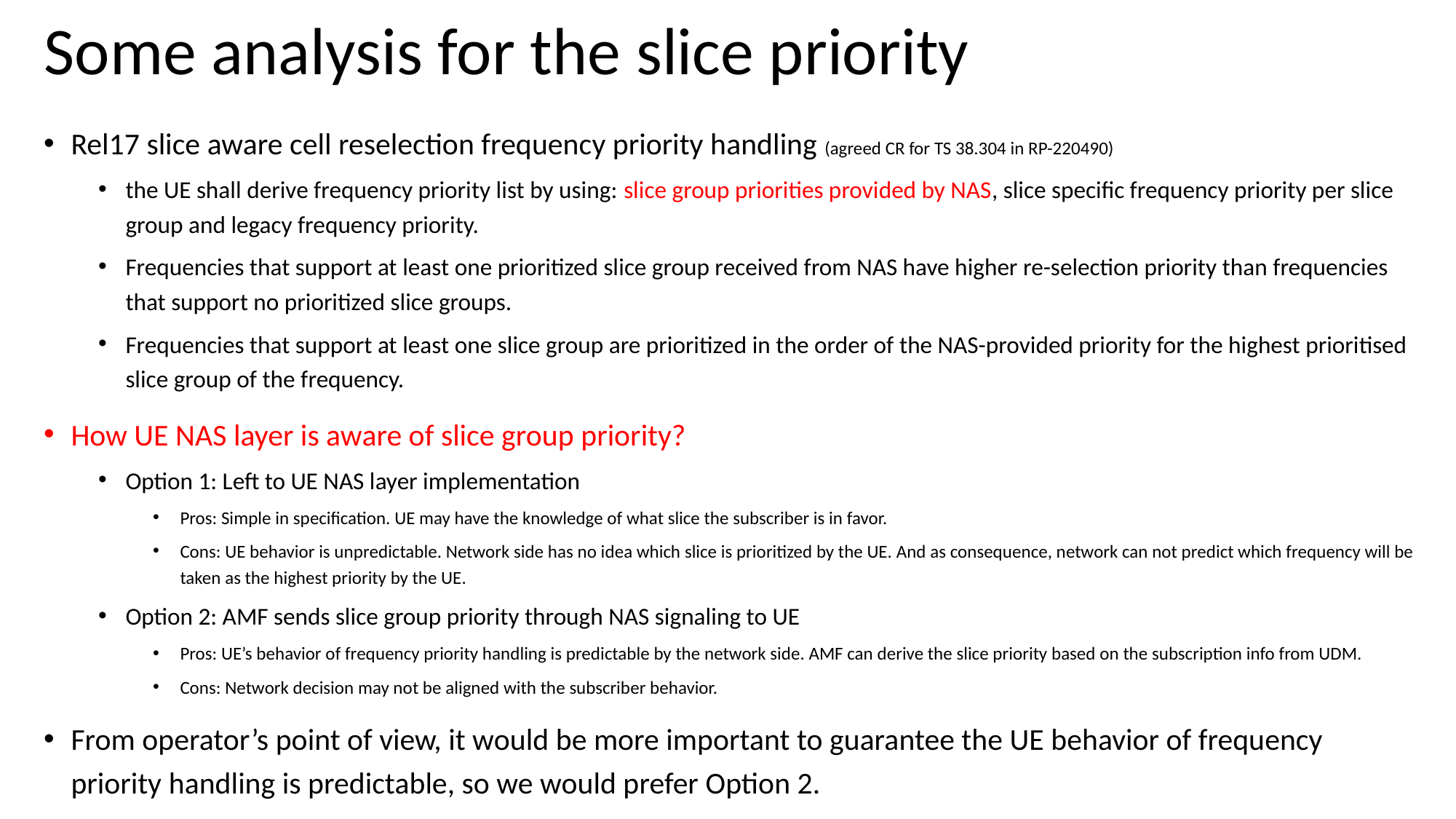

# Some analysis for the slice priority
Rel17 slice aware cell reselection frequency priority handling (agreed CR for TS 38.304 in RP-220490)
the UE shall derive frequency priority list by using: slice group priorities provided by NAS, slice specific frequency priority per slice group and legacy frequency priority.
Frequencies that support at least one prioritized slice group received from NAS have higher re-selection priority than frequencies that support no prioritized slice groups.
Frequencies that support at least one slice group are prioritized in the order of the NAS-provided priority for the highest prioritised slice group of the frequency.
How UE NAS layer is aware of slice group priority?
Option 1: Left to UE NAS layer implementation
Pros: Simple in specification. UE may have the knowledge of what slice the subscriber is in favor.
Cons: UE behavior is unpredictable. Network side has no idea which slice is prioritized by the UE. And as consequence, network can not predict which frequency will be taken as the highest priority by the UE.
Option 2: AMF sends slice group priority through NAS signaling to UE
Pros: UE’s behavior of frequency priority handling is predictable by the network side. AMF can derive the slice priority based on the subscription info from UDM.
Cons: Network decision may not be aligned with the subscriber behavior.
From operator’s point of view, it would be more important to guarantee the UE behavior of frequency priority handling is predictable, so we would prefer Option 2.